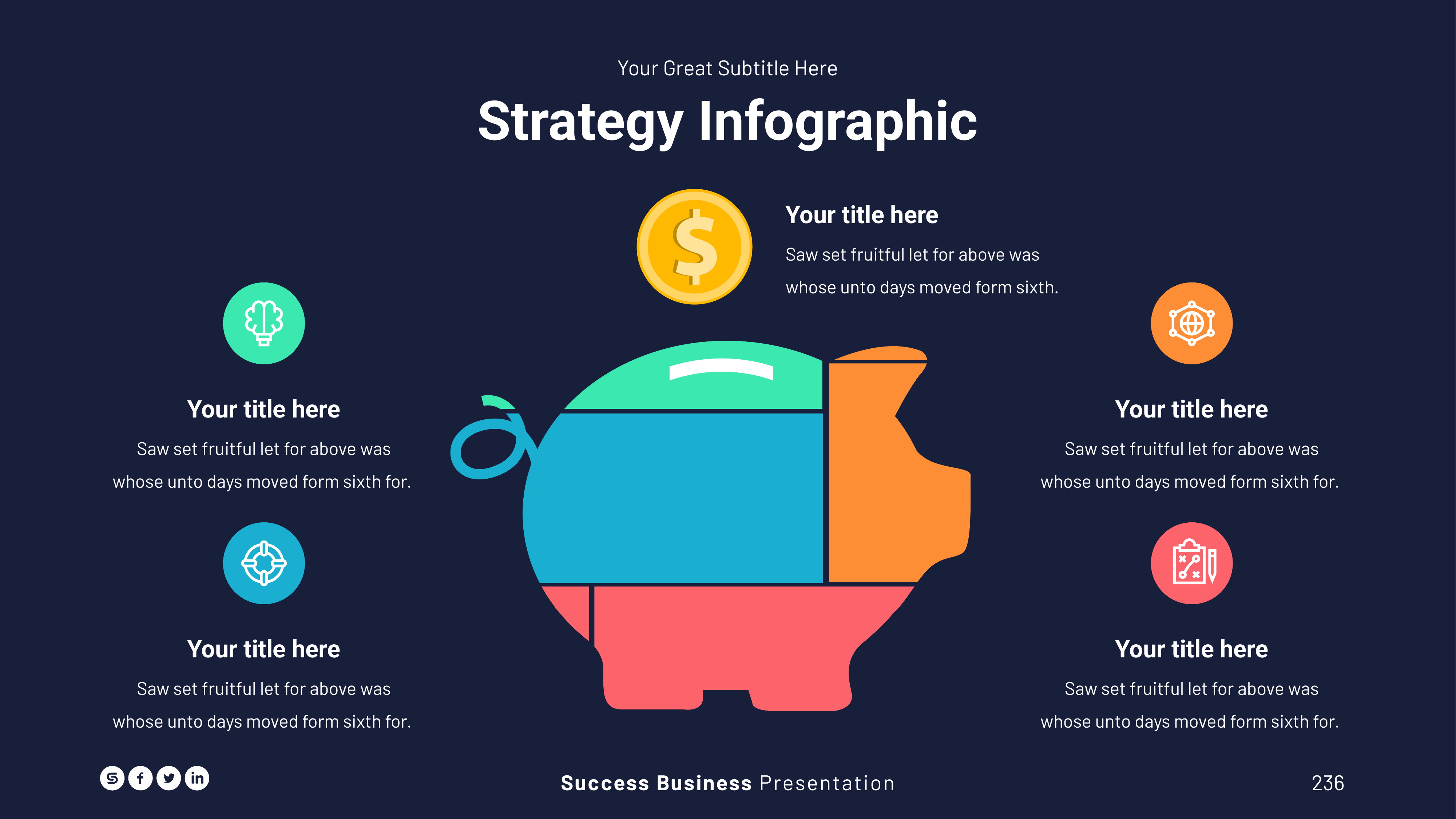

Your Great Subtitle Here
Strategy Infographic
Your title here
Saw set fruitful let for above was whose unto days moved form sixth.

Your title here
Saw set fruitful let for above was whose unto days moved form sixth for.
Your title here
Saw set fruitful let for above was whose unto days moved form sixth for.

Your title here
Saw set fruitful let for above was whose unto days moved form sixth for.
Your title here
Saw set fruitful let for above was whose unto days moved form sixth for.